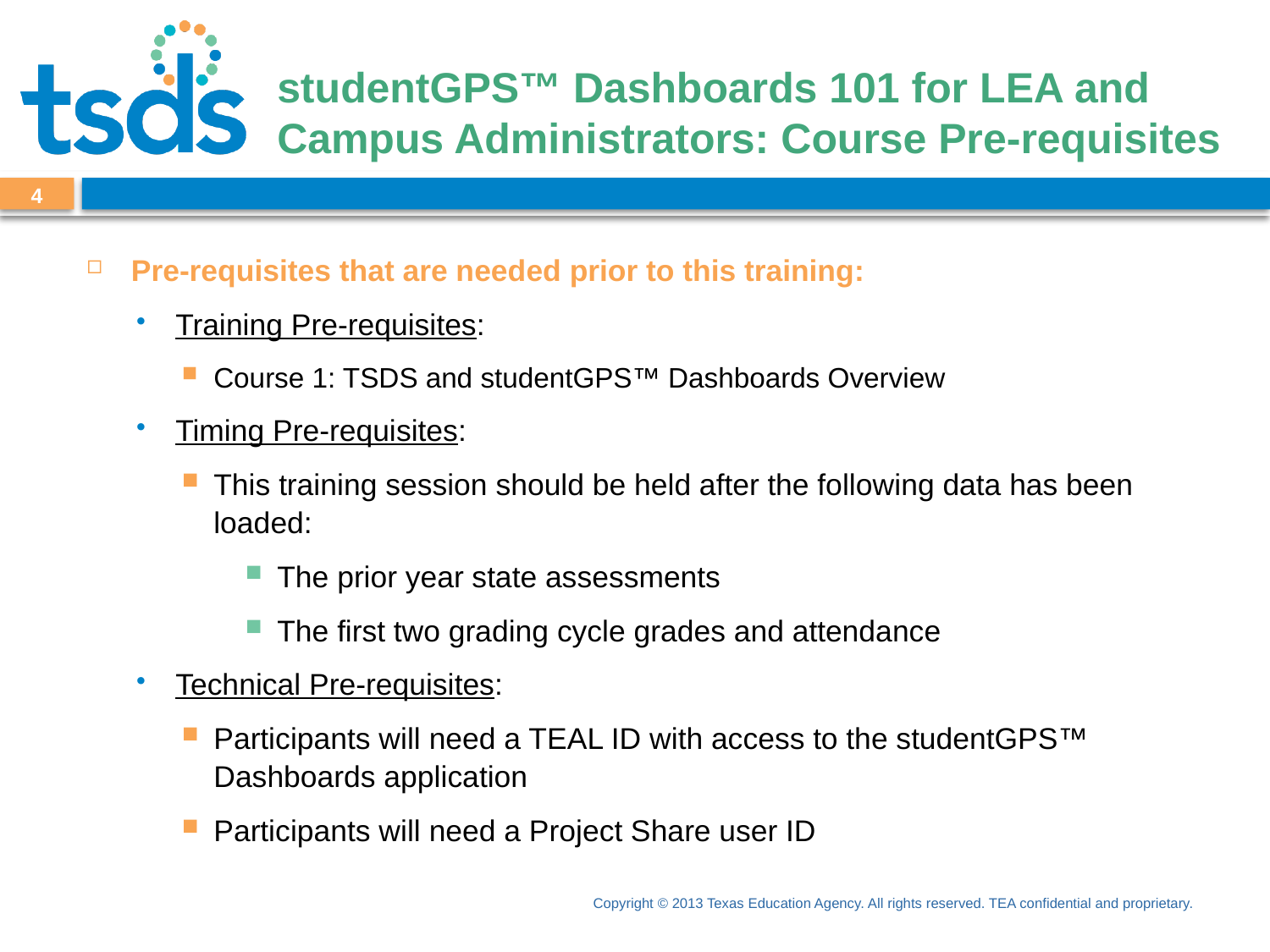

# studentGPS™ Dashboards 101 for LEA and Campus Administrators: Course Pre-requisites
4
Pre-requisites that are needed prior to this training:
Training Pre-requisites:
Course 1: TSDS and studentGPS™ Dashboards Overview
Timing Pre-requisites:
This training session should be held after the following data has been loaded:
The prior year state assessments
The first two grading cycle grades and attendance
Technical Pre-requisites:
Participants will need a TEAL ID with access to the studentGPS™ Dashboards application
Participants will need a Project Share user ID